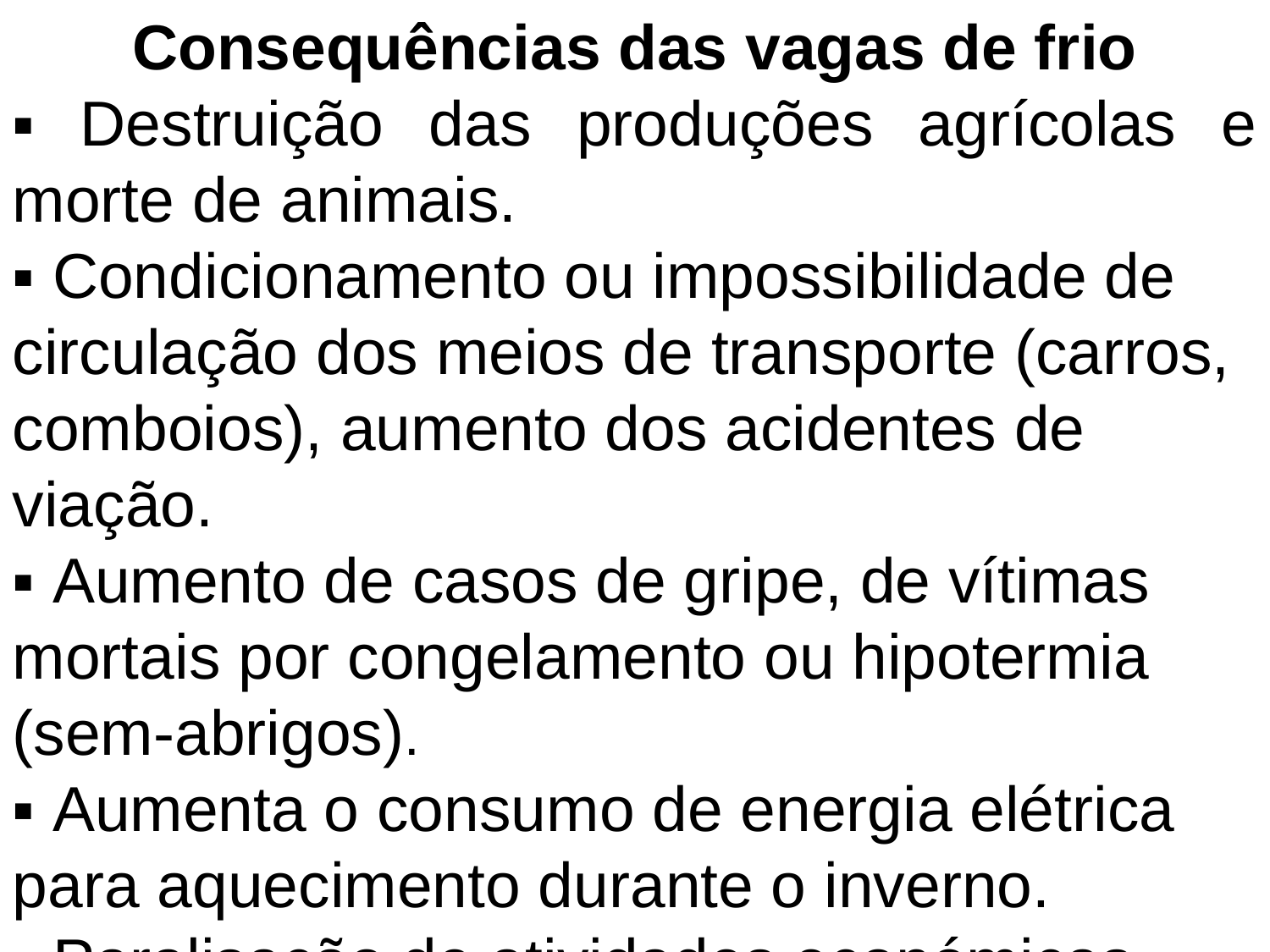

Consequências das vagas de frio
▪ Destruição das produções agrícolas e morte de animais.
▪ Condicionamento ou impossibilidade de circulação dos meios de transporte (carros, comboios), aumento dos acidentes de viação.
▪ Aumento de casos de gripe, de vítimas mortais por congelamento ou hipotermia (sem-abrigos).
▪ Aumenta o consumo de energia elétrica para aquecimento durante o inverno.
▪ Paralisação de atividades económicas.